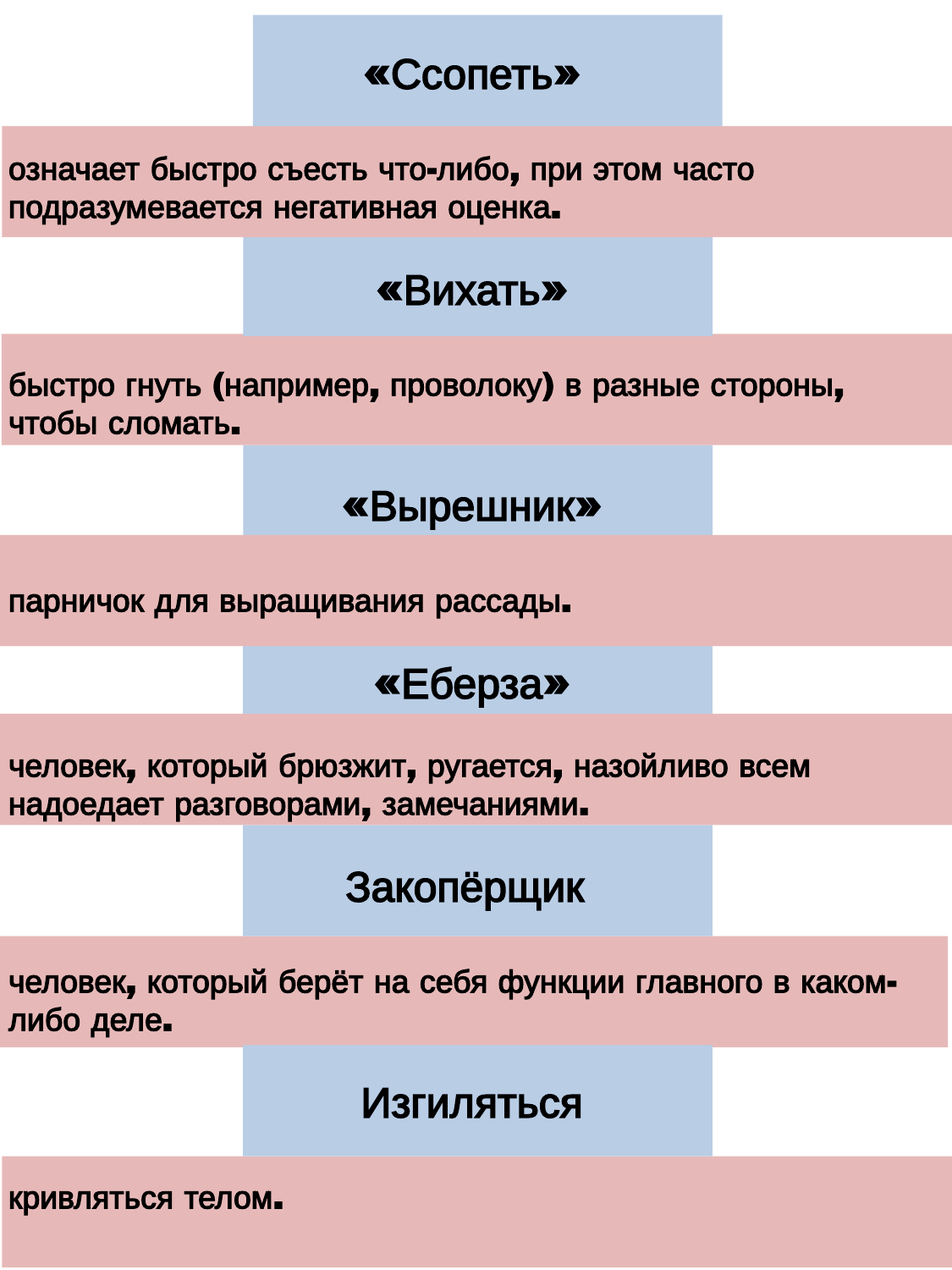

«Ссопеть»

означает быстро съесть что-либо, при этом часто подразумевается негативная оценка.

«Вихать»

быстро гнуть (например, проволоку) в разные стороны, чтобы сломать.

«Вырешник»

парничок для выращивания рассады.

«Еберза»

человек, который брюзжит, ругается, назойливо всем надоедает разговорами, замечаниями.

Закопёрщик

человек, который берёт на себя функции главного в каком-либо деле.

Изгиляться

кривляться телом.